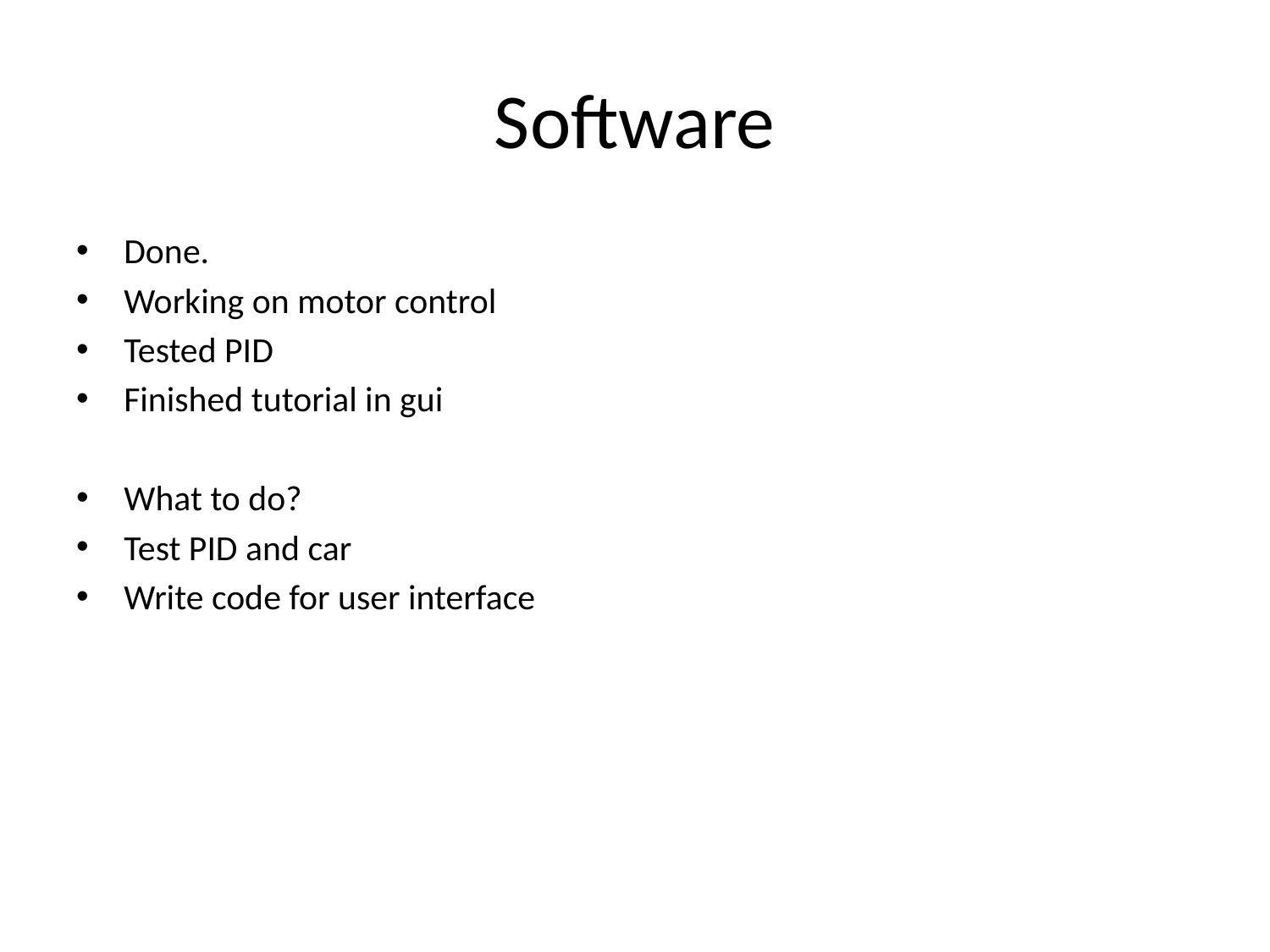

# Software
Done.
Working on motor control
Tested PID
Finished tutorial in gui

What to do?
Test PID and car
Write code for user interface